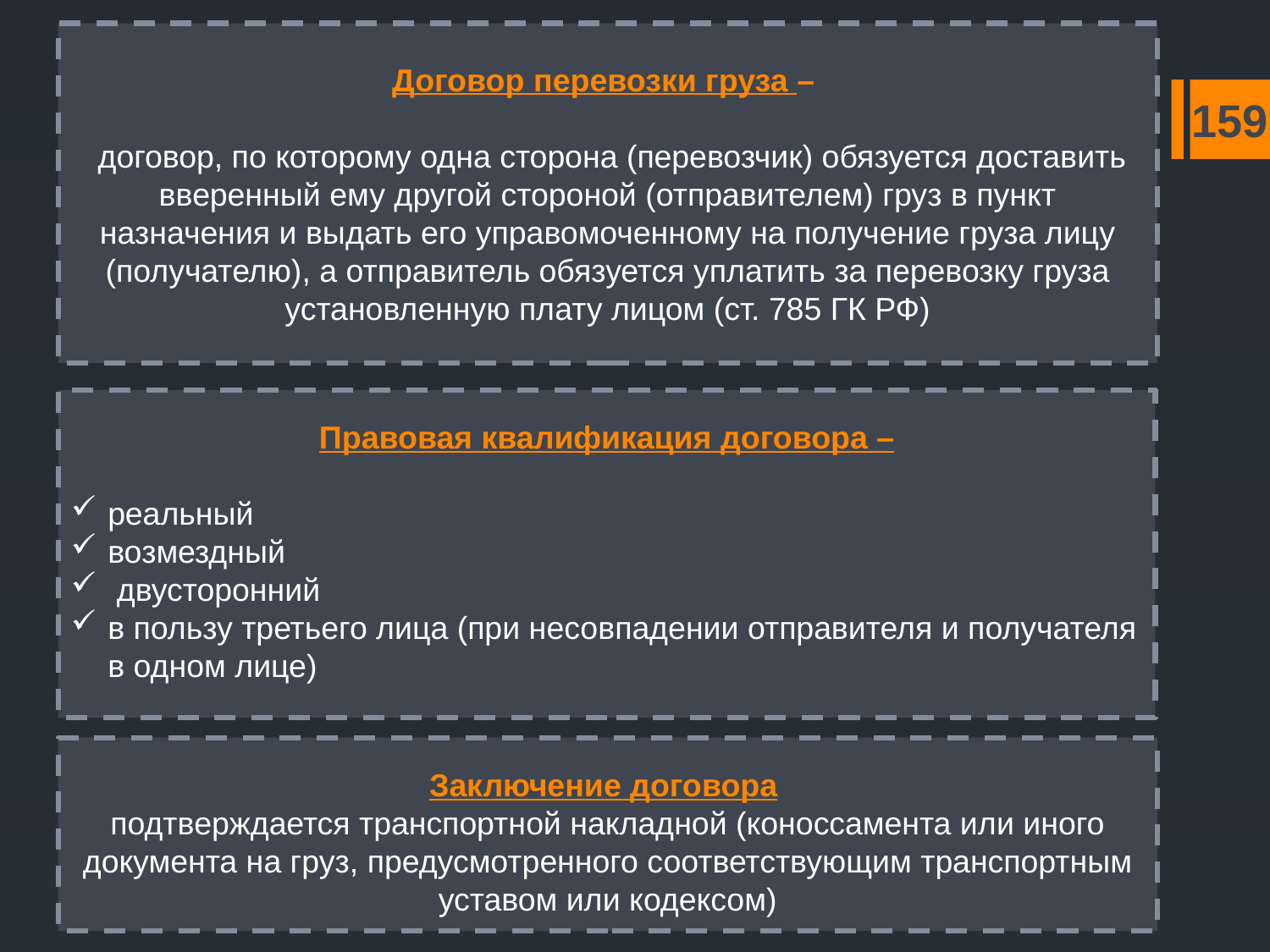

Договор перевозки груза –

 договор, по которому одна сторона (перевозчик) обязуется доставить вверенный ему другой стороной (отправителем) груз в пункт назначения и выдать его управомоченному на получение груза лицу (получателю), а отправитель обязуется уплатить за перевозку груза установленную плату лицом (ст. 785 ГК РФ)
159

Правовая квалификация договора –

реальный
возмездный
 двусторонний
в пользу третьего лица (при несовпадении отправителя и получателя в одном лице)

Заключение договора
подтверждается транспортной накладной (коноссамента или иного документа на груз, предусмотренного соответствующим транспортным уставом или кодексом)